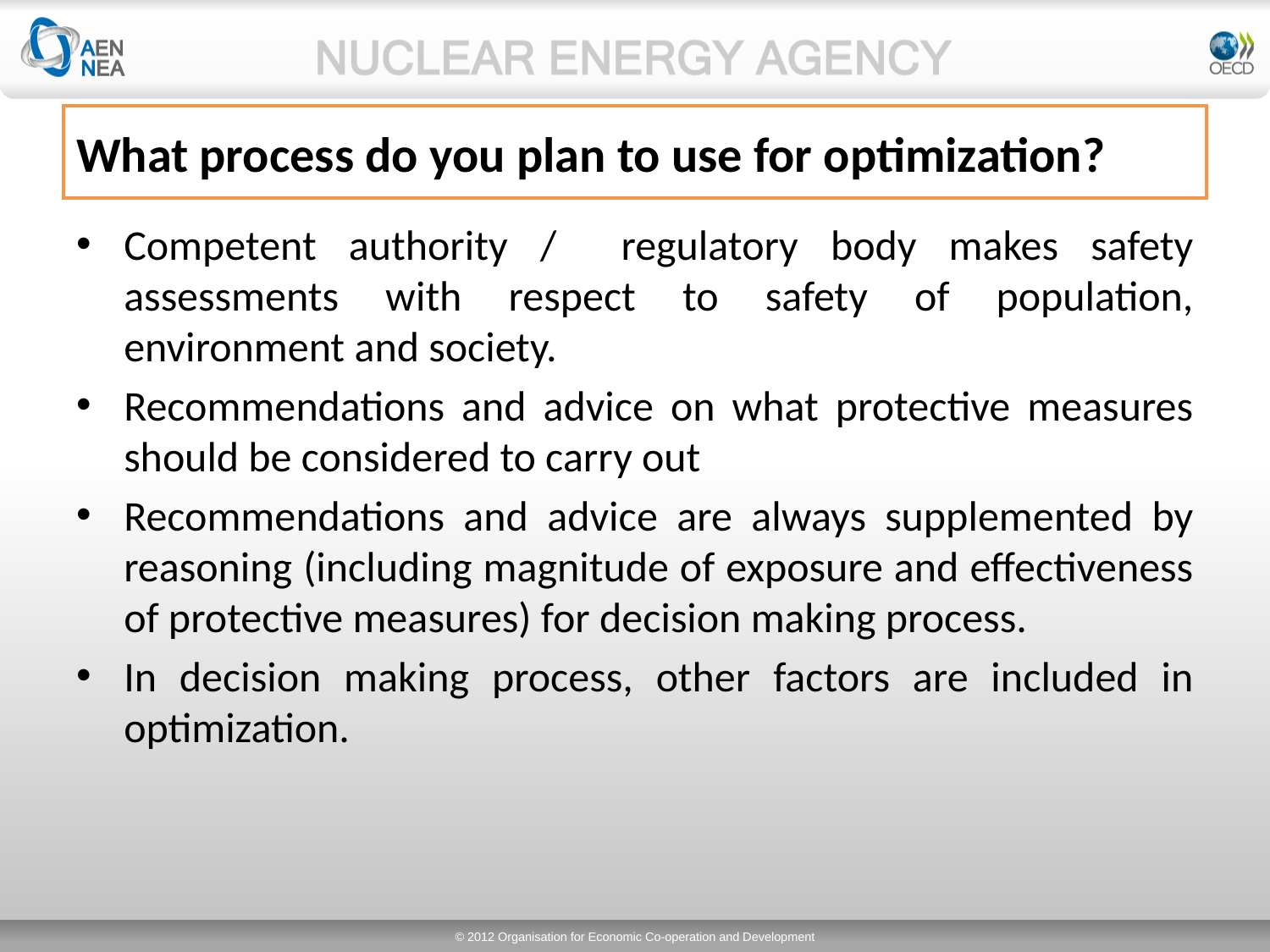

# What process do you plan to use for optimization?
Competent authority /  regulatory body makes safety assessments with respect to safety of population, environment and society.
Recommendations and advice on what protective measures should be considered to carry out
Recommendations and advice are always supplemented by reasoning (including magnitude of exposure and effectiveness of protective measures) for decision making process.
In decision making process, other factors are included in optimization.